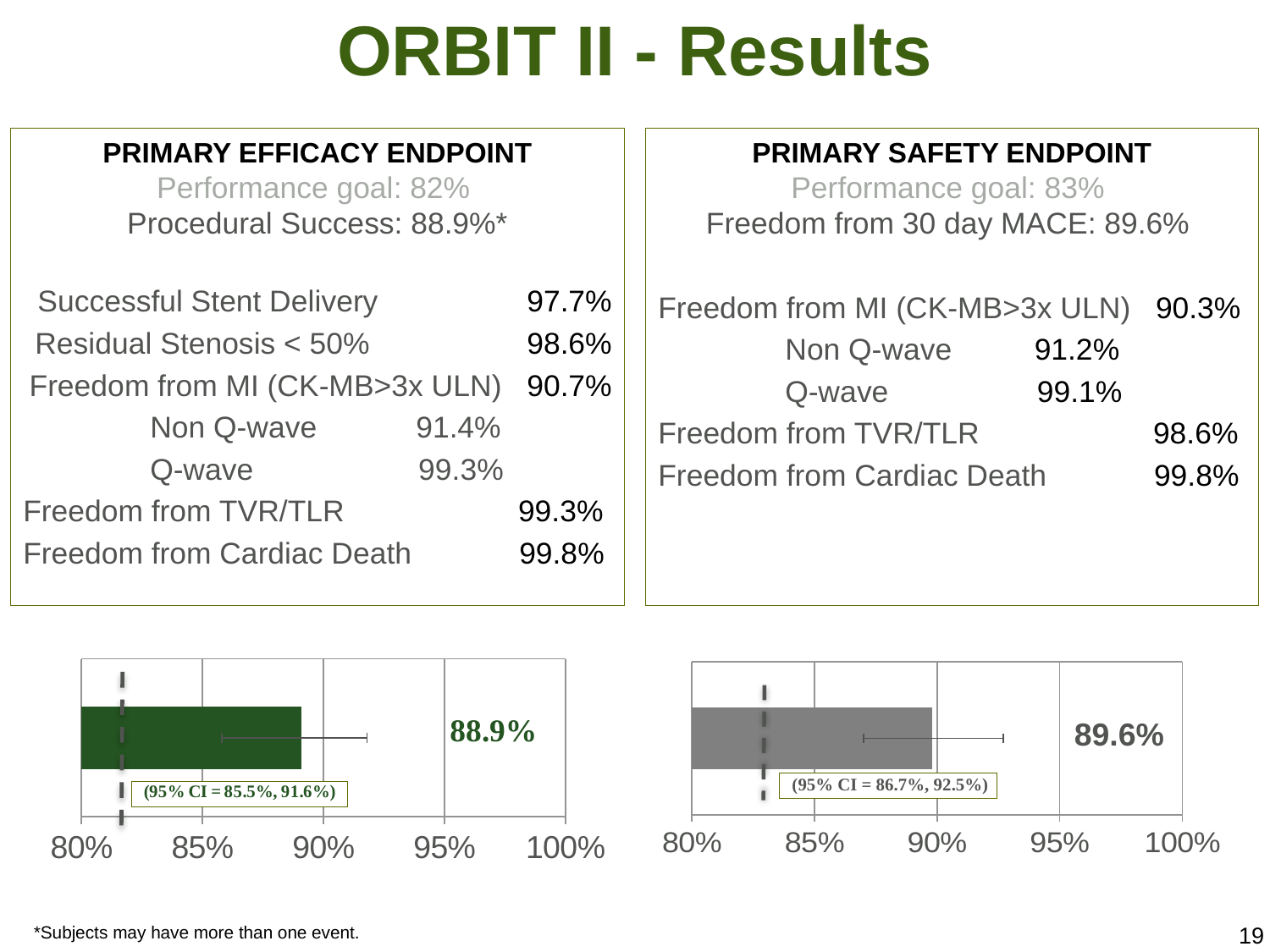

ORBIT II - Results
PRIMARY EFFICACY ENDPOINT
Performance goal: 82%
Procedural Success: 88.9%*

Successful Stent Delivery                  97.7%
Residual Stenosis < 50%                   98.6%
Freedom from MI (CK-MB>3x ULN)   90.7%
       	Non Q-wave            91.4%
       	Q-wave                    99.3%
Freedom from TVR/TLR                     99.3%
Freedom from Cardiac Death             99.8%
PRIMARY SAFETY ENDPOINT
Performance goal: 83%
Freedom from 30 day MACE: 89.6%

Freedom from MI (CK-MB>3x ULN)   90.3%
       	Non Q-wave          91.2%
       	Q-wave                  99.1%
Freedom from TVR/TLR                     98.6%
Freedom from Cardiac Death             99.8%

### Chart

| Category | Series 1 |
|---|---|
| Category 1 | 0.891 |

### Chart

| Category | Series 1 |
|---|---|
| Category 1 | 0.898 |
89.6%
(95% CI = 86.7%, 92.5%)
*Subjects may have more than one event.
19